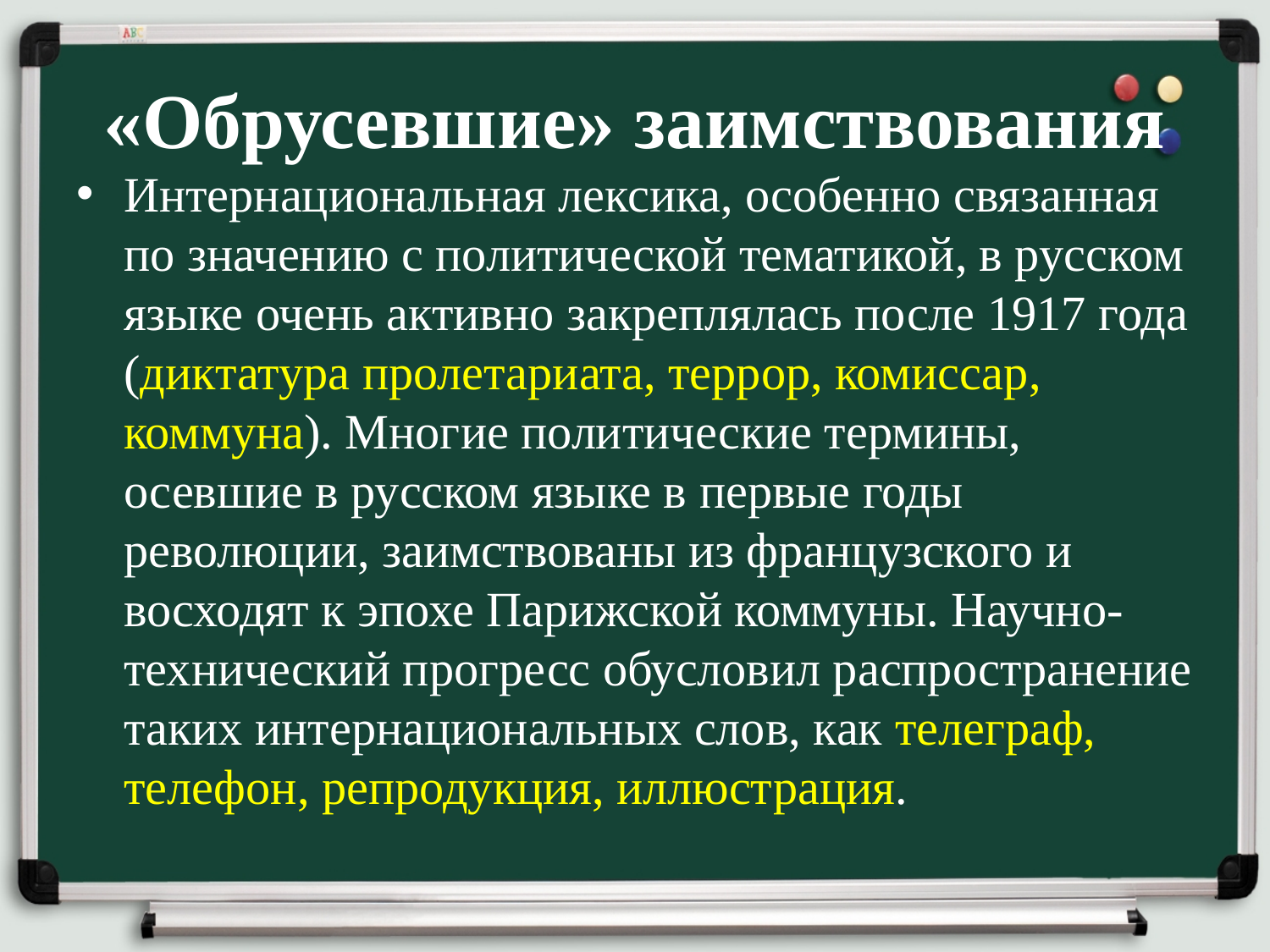

# «Обрусевшие» заимствования
Интернациональная лексика, особенно связанная по значению с политической тематикой, в русском языке очень активно закреплялась после 1917 года (диктатура пролетариата, террор, комиссар, коммуна). Многие политические термины, осевшие в русском языке в первые годы революции, заимствованы из французского и восходят к эпохе Парижской коммуны. Научно-технический прогресс обусловил распространение таких интернациональных слов, как телеграф, телефон, репродукция, иллюстрация.